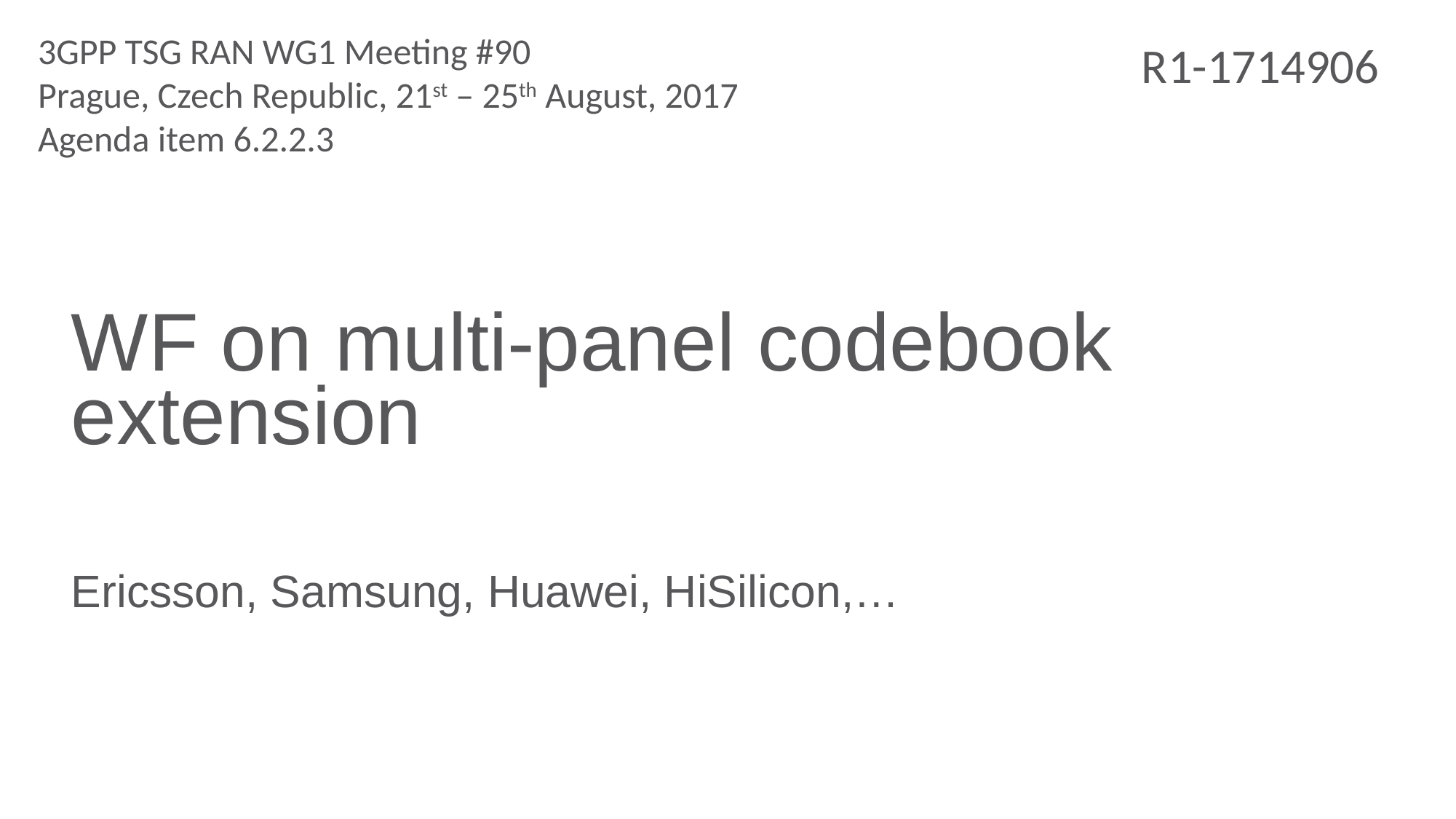

3GPP TSG RAN WG1 Meeting #90
Prague, Czech Republic, 21st – 25th August, 2017
Agenda item 6.2.2.3
R1-1714906
# WF on multi-panel codebook extension
Ericsson, Samsung, Huawei, HiSilicon,…